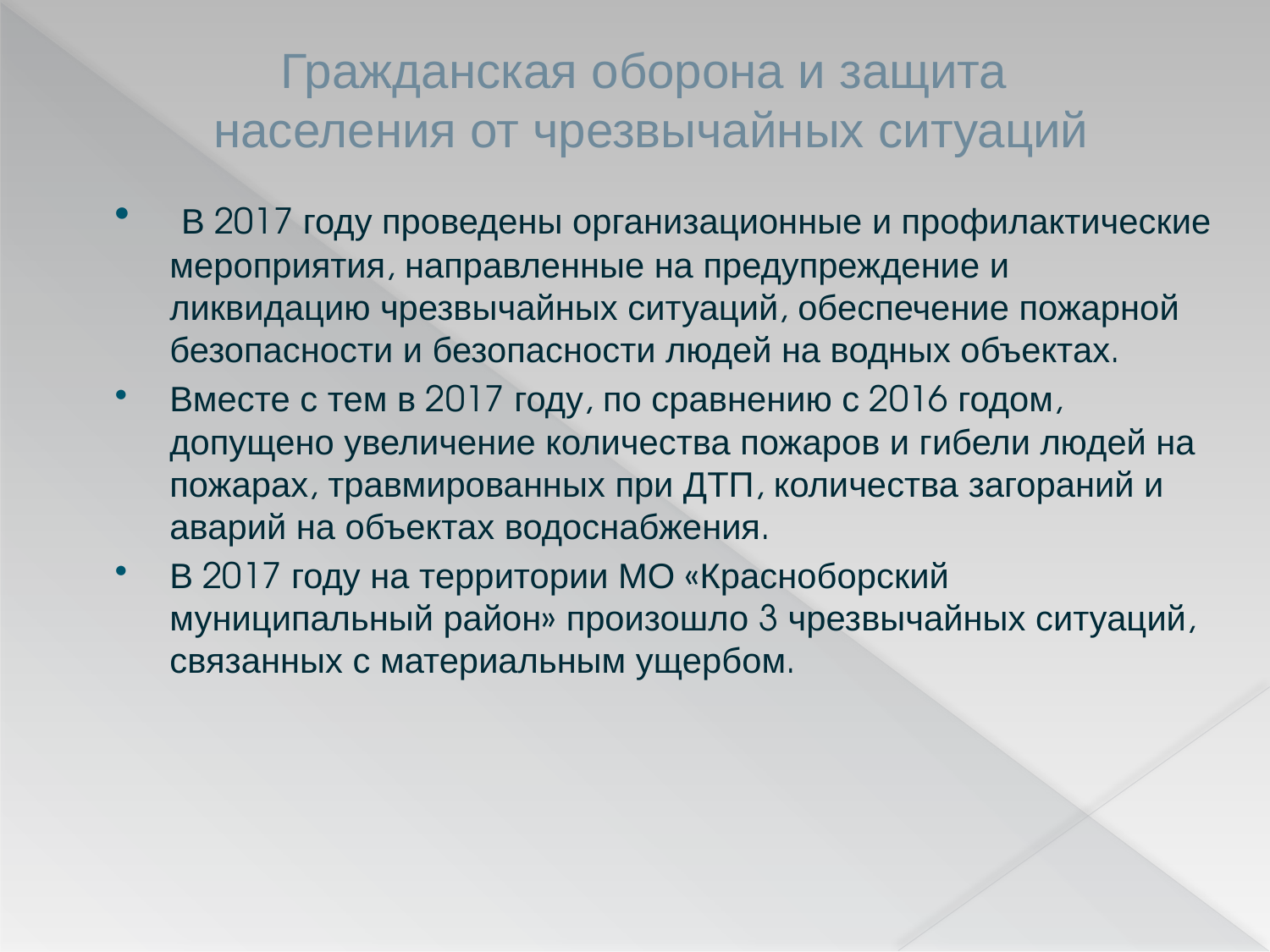

# Гражданская оборона и защита населения от чрезвычайных ситуаций
 В 2017 году проведены организационные и профилактические мероприятия, направленные на предупреждение и ликвидацию чрезвычайных ситуаций, обеспечение пожарной безопасности и безопасности людей на водных объектах.
Вместе с тем в 2017 году, по сравнению с 2016 годом, допущено увеличение количества пожаров и гибели людей на пожарах, травмированных при ДТП, количества загораний и аварий на объектах водоснабжения.
В 2017 году на территории МО «Красноборский муниципальный район» произошло 3 чрезвычайных ситуаций, связанных с материальным ущербом.